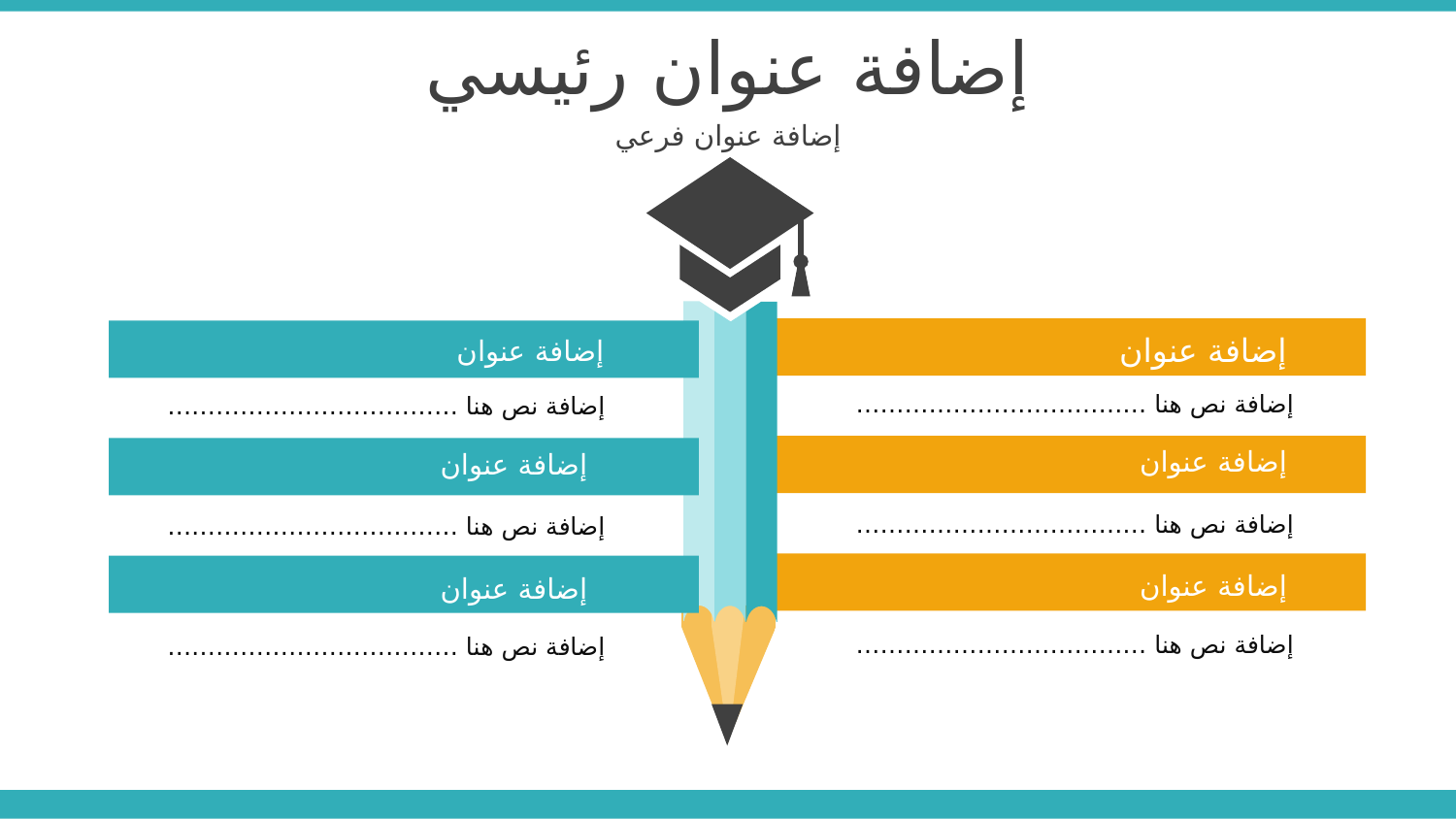

إضافة عنوان رئيسي
إضافة عنوان فرعي

إضافة عنوان
إضافة عنوان
إضافة نص هنا ………………………………
إضافة نص هنا ………………………………

إضافة عنوان

إضافة عنوان
إضافة نص هنا ………………………………
إضافة نص هنا ………………………………

إضافة عنوان
إضافة عنوان
إضافة نص هنا ………………………………
إضافة نص هنا ………………………………